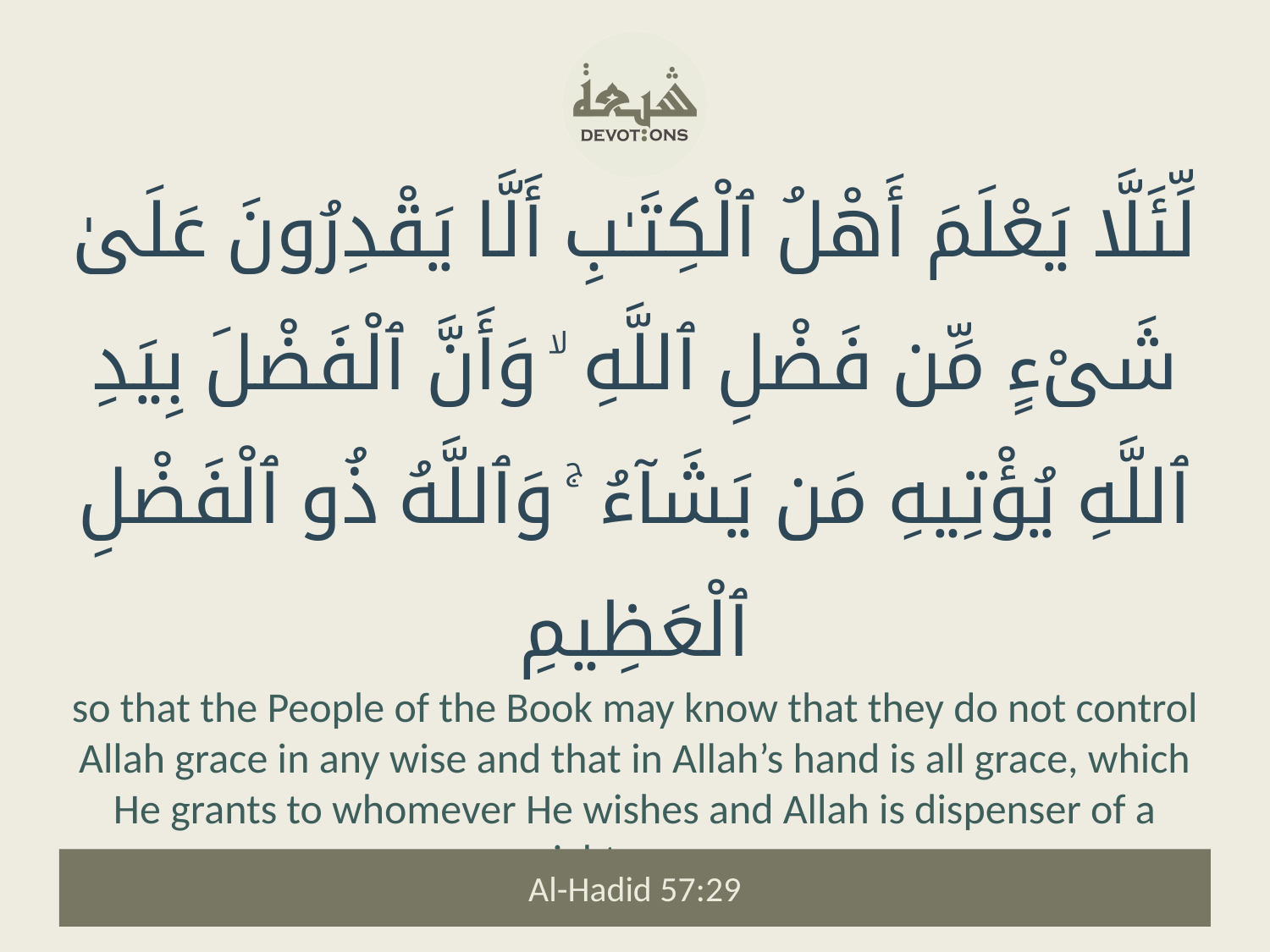

لِّئَلَّا يَعْلَمَ أَهْلُ ٱلْكِتَـٰبِ أَلَّا يَقْدِرُونَ عَلَىٰ شَىْءٍ مِّن فَضْلِ ٱللَّهِ ۙ وَأَنَّ ٱلْفَضْلَ بِيَدِ ٱللَّهِ يُؤْتِيهِ مَن يَشَآءُ ۚ وَٱللَّهُ ذُو ٱلْفَضْلِ ٱلْعَظِيمِ
so that the People of the Book may know that they do not control Allah grace in any wise and that in Allah’s hand is all grace, which He grants to whomever He wishes and Allah is dispenser of a mighty grace.
Al-Hadid 57:29